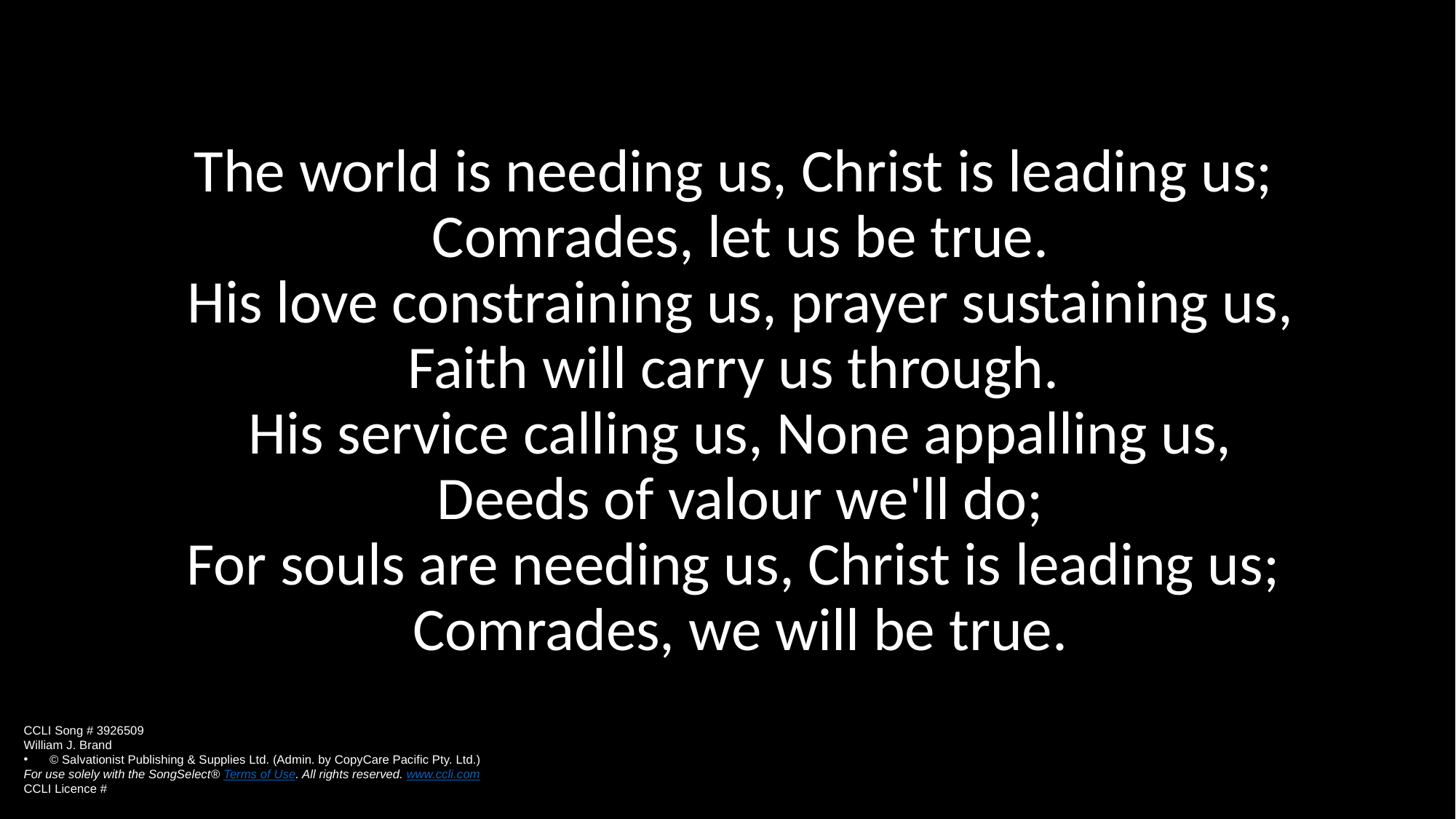

The world is needing us, Christ is leading us;
Comrades, let us be true.
His love constraining us, prayer sustaining us,
Faith will carry us through.
His service calling us, None appalling us,
Deeds of valour we'll do;
For souls are needing us, Christ is leading us;
Comrades, we will be true.
CCLI Song # 3926509
William J. Brand
© Salvationist Publishing & Supplies Ltd. (Admin. by CopyCare Pacific Pty. Ltd.)
For use solely with the SongSelect® Terms of Use. All rights reserved. www.ccli.com
CCLI Licence #